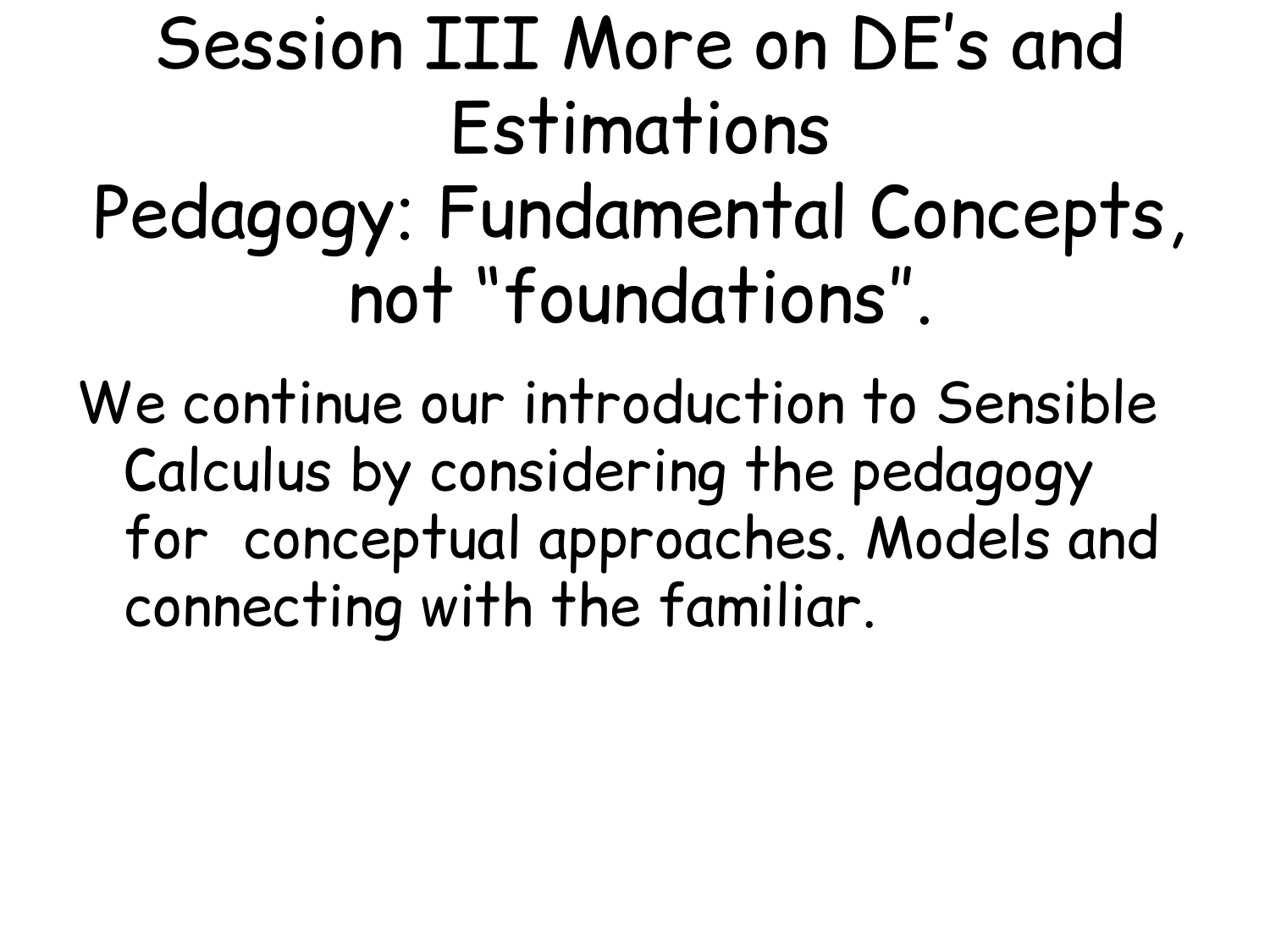

Session III More on DE’s and Estimations
Pedagogy: Fundamental Concepts, not “foundations”.
We continue our introduction to Sensible Calculus by considering the pedagogy for  conceptual approaches. Models and connecting with the familiar.